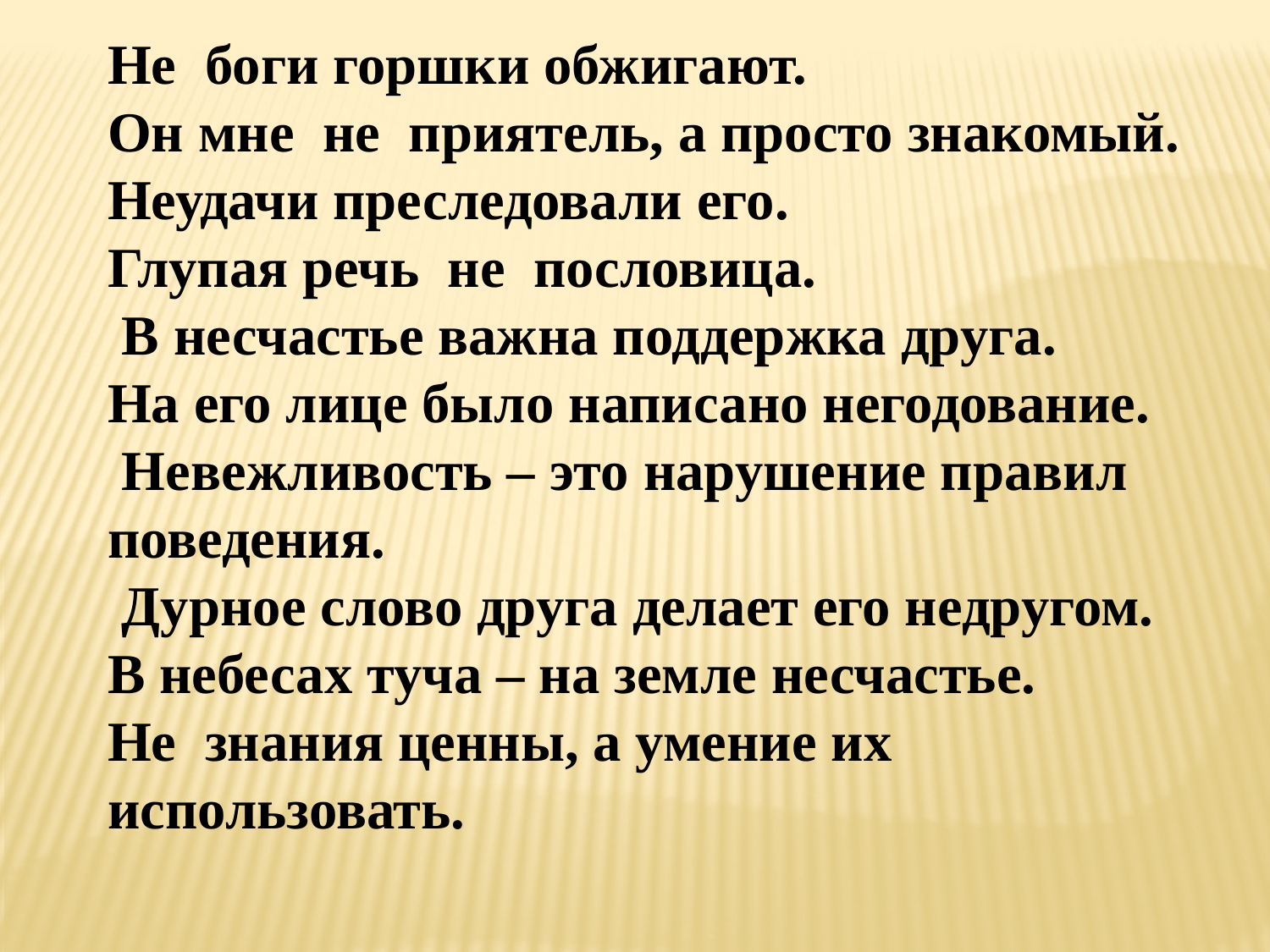

Не  боги горшки обжигают.
Он мне  не  приятель, а просто знакомый.
Неудачи преследовали его.
Глупая речь  не  пословица.
 В несчастье важна поддержка друга.
На его лице было написано негодование.
 Невежливость – это нарушение правил поведения.
 Дурное слово друга делает его недругом.
В небесах туча – на земле несчастье.
Не  знания ценны, а умение их использовать.